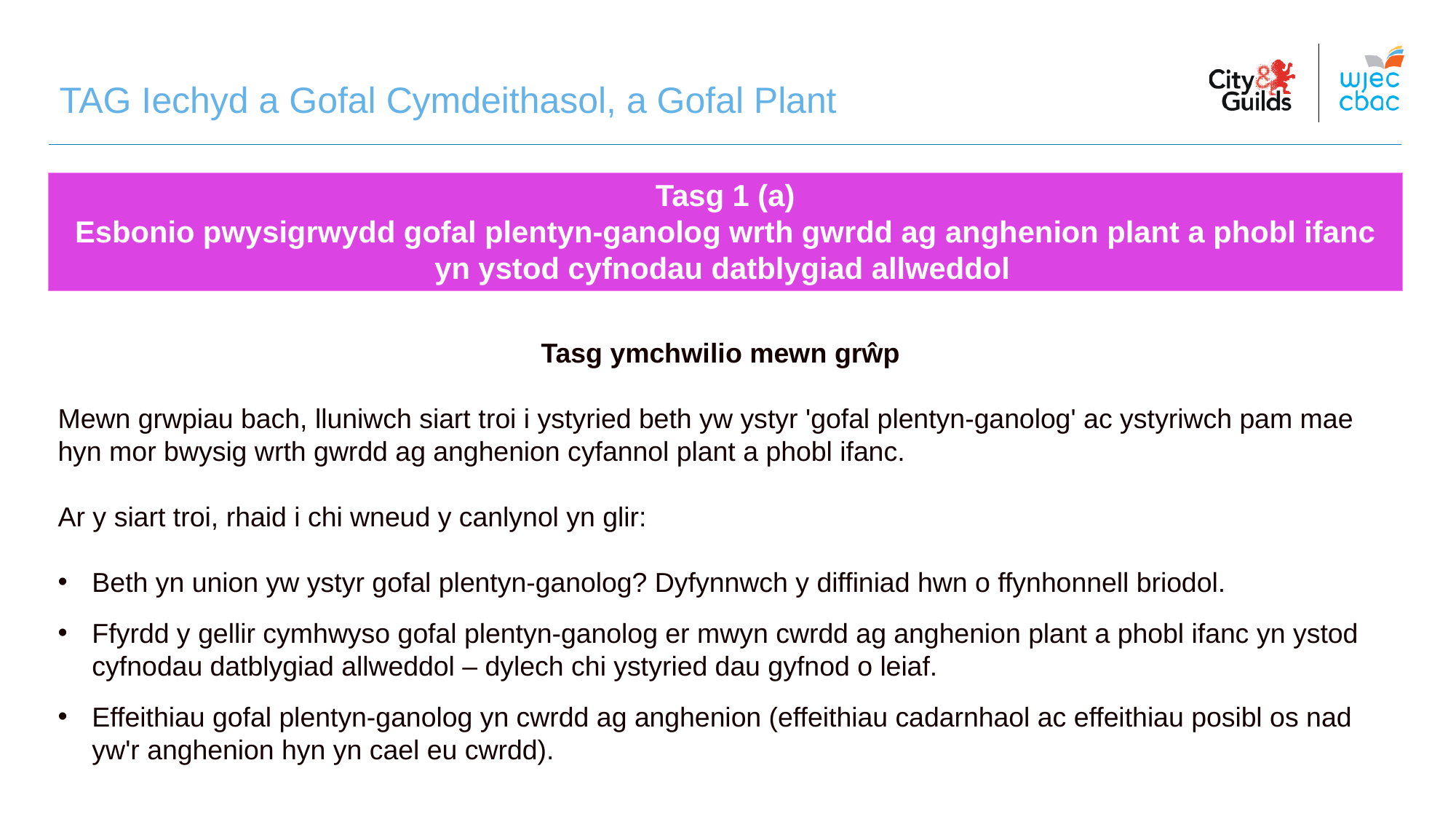

TAG Iechyd a Gofal Cymdeithasol, a Gofal Plant
# Tasg 1 (a) Esbonio pwysigrwydd gofal plentyn-ganolog wrth gwrdd ag anghenion plant a phobl ifanc yn ystod cyfnodau datblygiad allweddol

Tasg ymchwilio mewn grŵp

Mewn grwpiau bach, lluniwch siart troi i ystyried beth yw ystyr 'gofal plentyn-ganolog' ac ystyriwch pam mae hyn mor bwysig wrth gwrdd ag anghenion cyfannol plant a phobl ifanc.

Ar y siart troi, rhaid i chi wneud y canlynol yn glir:

Beth yn union yw ystyr gofal plentyn-ganolog? Dyfynnwch y diffiniad hwn o ffynhonnell briodol.
Ffyrdd y gellir cymhwyso gofal plentyn-ganolog er mwyn cwrdd ag anghenion plant a phobl ifanc yn ystod cyfnodau datblygiad allweddol – dylech chi ystyried dau gyfnod o leiaf.
Effeithiau gofal plentyn-ganolog yn cwrdd ag anghenion (effeithiau cadarnhaol ac effeithiau posibl os nad yw'r anghenion hyn yn cael eu cwrdd).